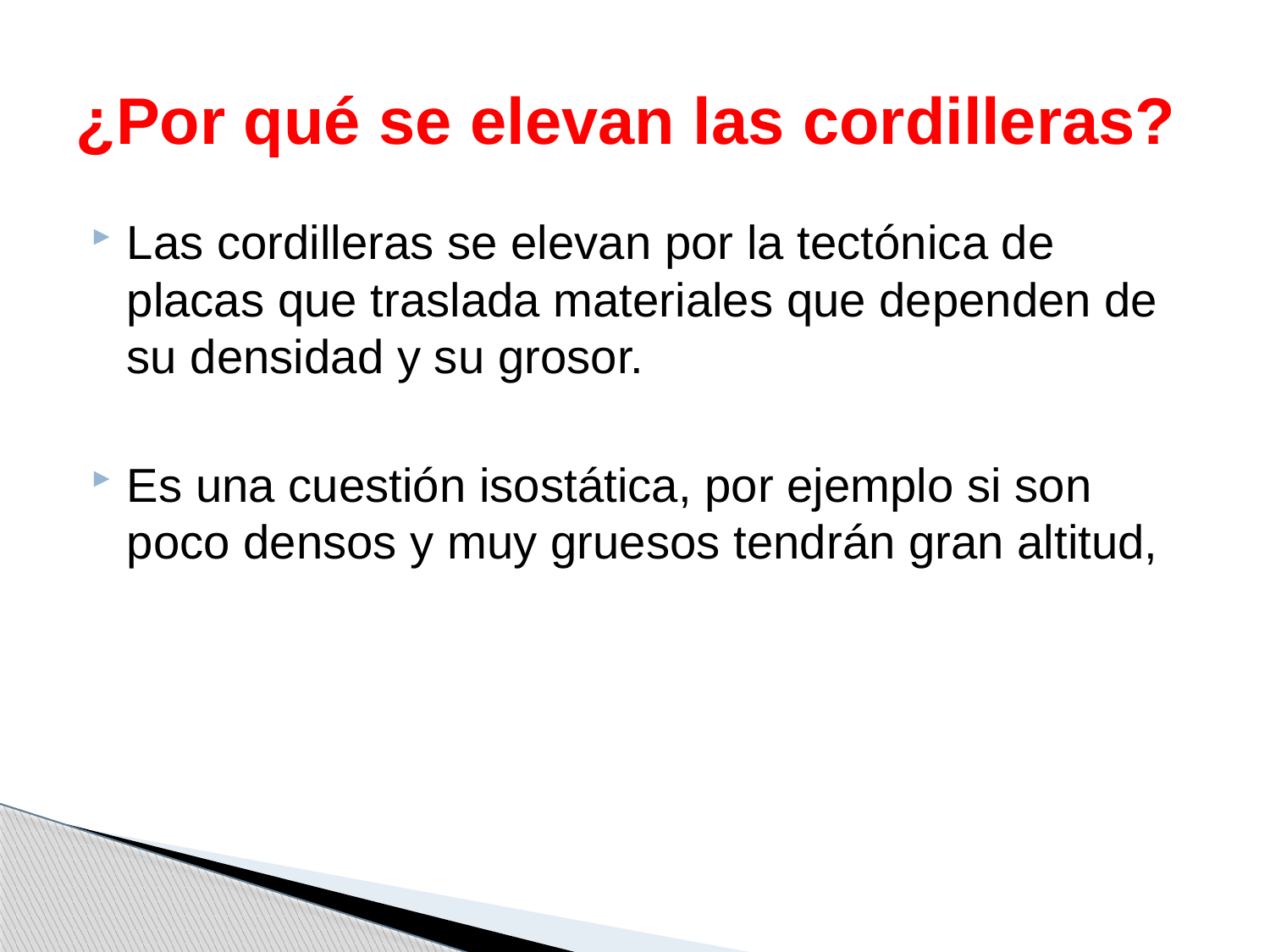

# ¿Por qué se elevan las cordilleras?
Las cordilleras se elevan por la tectónica de placas que traslada materiales que dependen de su densidad y su grosor.

Es una cuestión isostática, por ejemplo si son poco densos y muy gruesos tendrán gran altitud,